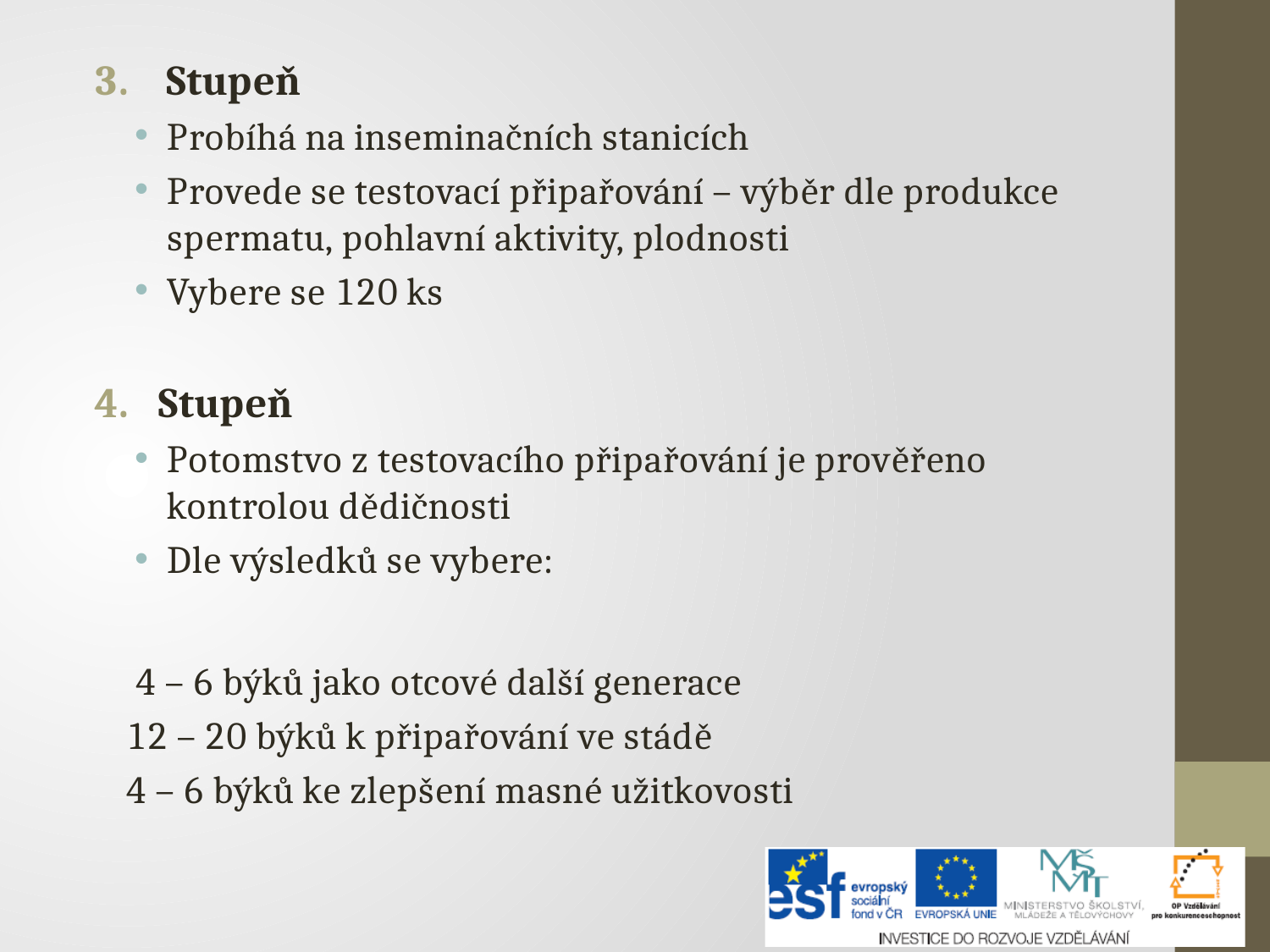

Stupeň
Probíhá na inseminačních stanicích
Provede se testovací připařování – výběr dle produkce spermatu, pohlavní aktivity, plodnosti
Vybere se 120 ks

Stupeň
Potomstvo z testovacího připařování je prověřeno kontrolou dědičnosti
Dle výsledků se vybere:

4 – 6 býků jako otcové další generace
	12 – 20 býků k připařování ve stádě
	4 – 6 býků ke zlepšení masné užitkovosti